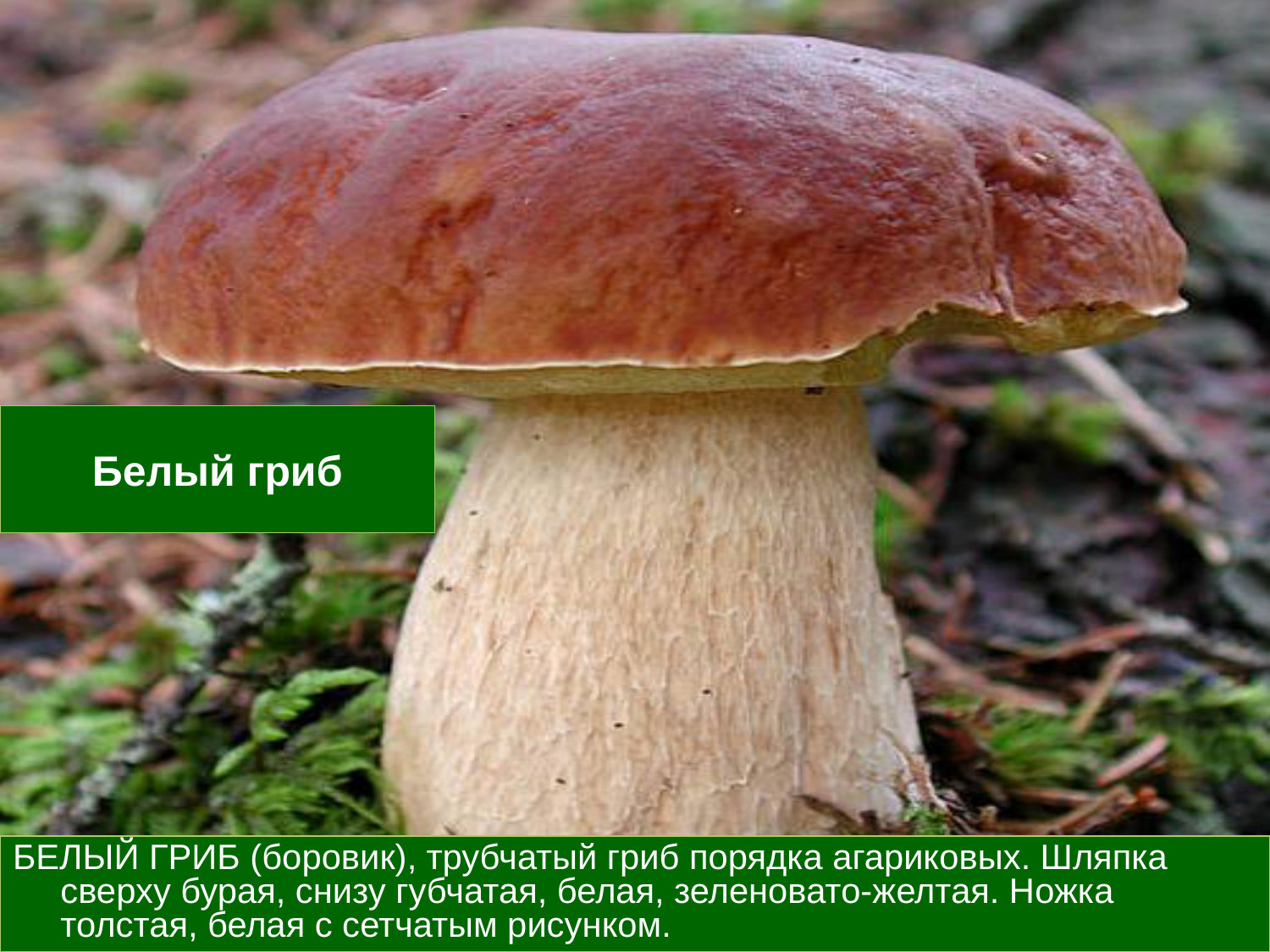

# Белый гриб
БЕЛЫЙ ГРИБ (боровик), трубчатый гриб порядка агариковых. Шляпка сверху бурая, снизу губчатая, белая, зеленовато-желтая. Ножка толстая, белая с сетчатым рисунком.